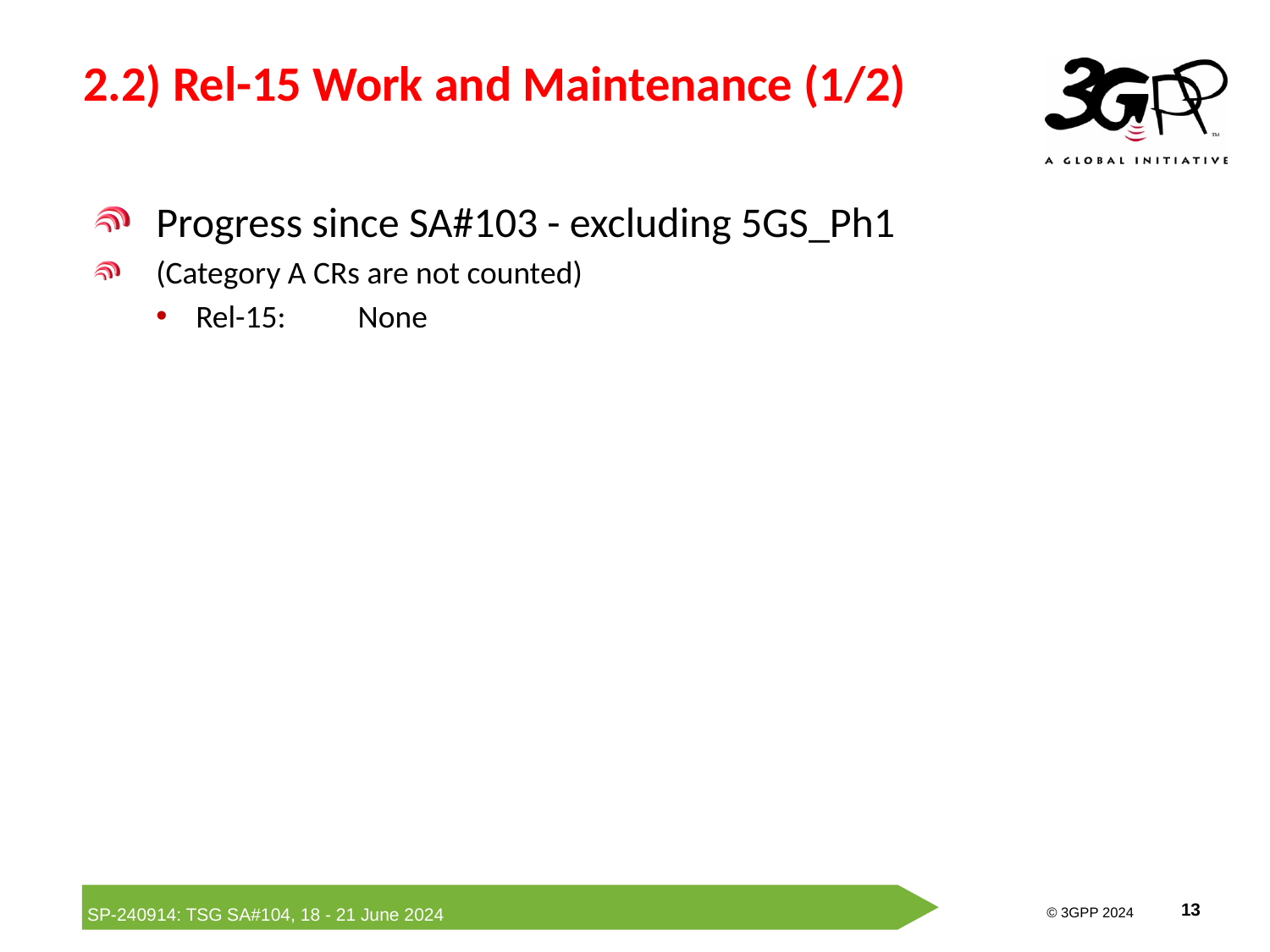

# 2.2) Rel-15 Work and Maintenance (1/2)
Progress since SA#103 - excluding 5GS_Ph1
(Category A CRs are not counted)
Rel-15:          None